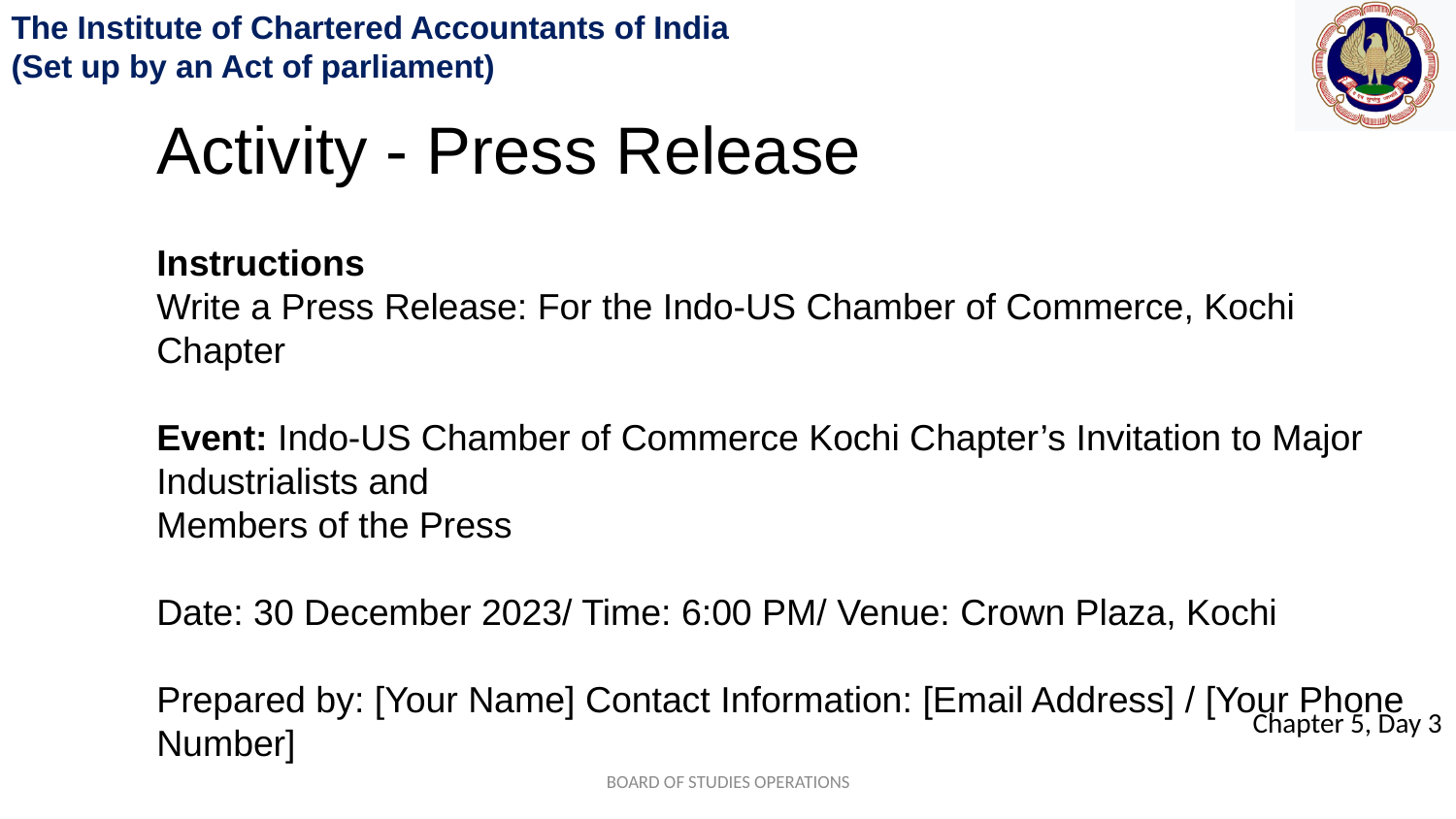

Activity - Press Release
Instructions
Write a Press Release: For the Indo-US Chamber of Commerce, Kochi Chapter

Event: Indo-US Chamber of Commerce Kochi Chapter’s Invitation to Major Industrialists and
Members of the Press

Date: 30 December 2023/ Time: 6:00 PM/ Venue: Crown Plaza, Kochi

Prepared by: [Your Name] Contact Information: [Email Address] / [Your Phone Number]
BOARD OF STUDIES OPERATIONS